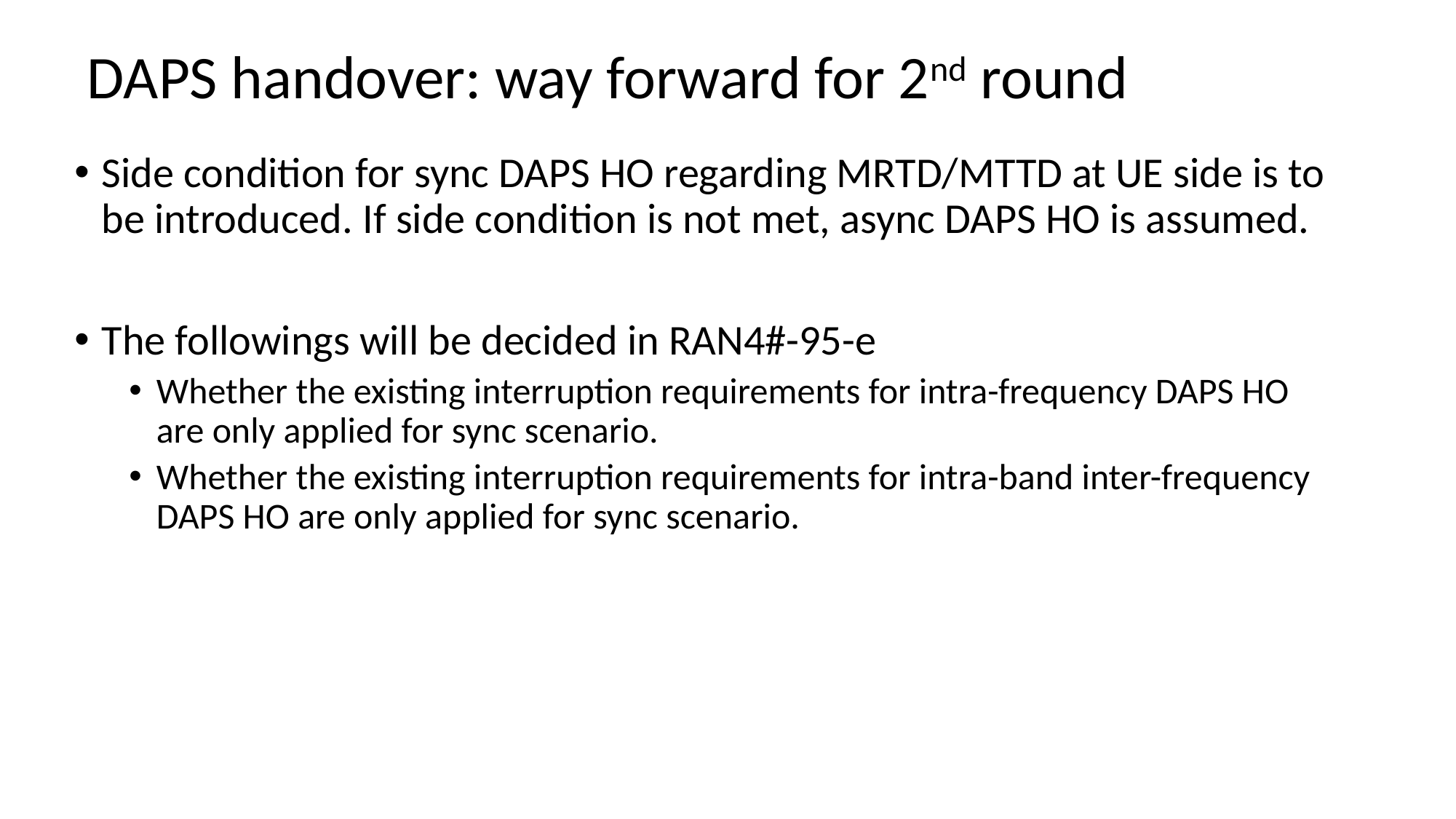

# DAPS handover: way forward for 2nd round
Side condition for sync DAPS HO regarding MRTD/MTTD at UE side is to be introduced. If side condition is not met, async DAPS HO is assumed.

The followings will be decided in RAN4#-95-e
Whether the existing interruption requirements for intra-frequency DAPS HO are only applied for sync scenario.
Whether the existing interruption requirements for intra-band inter-frequency DAPS HO are only applied for sync scenario.